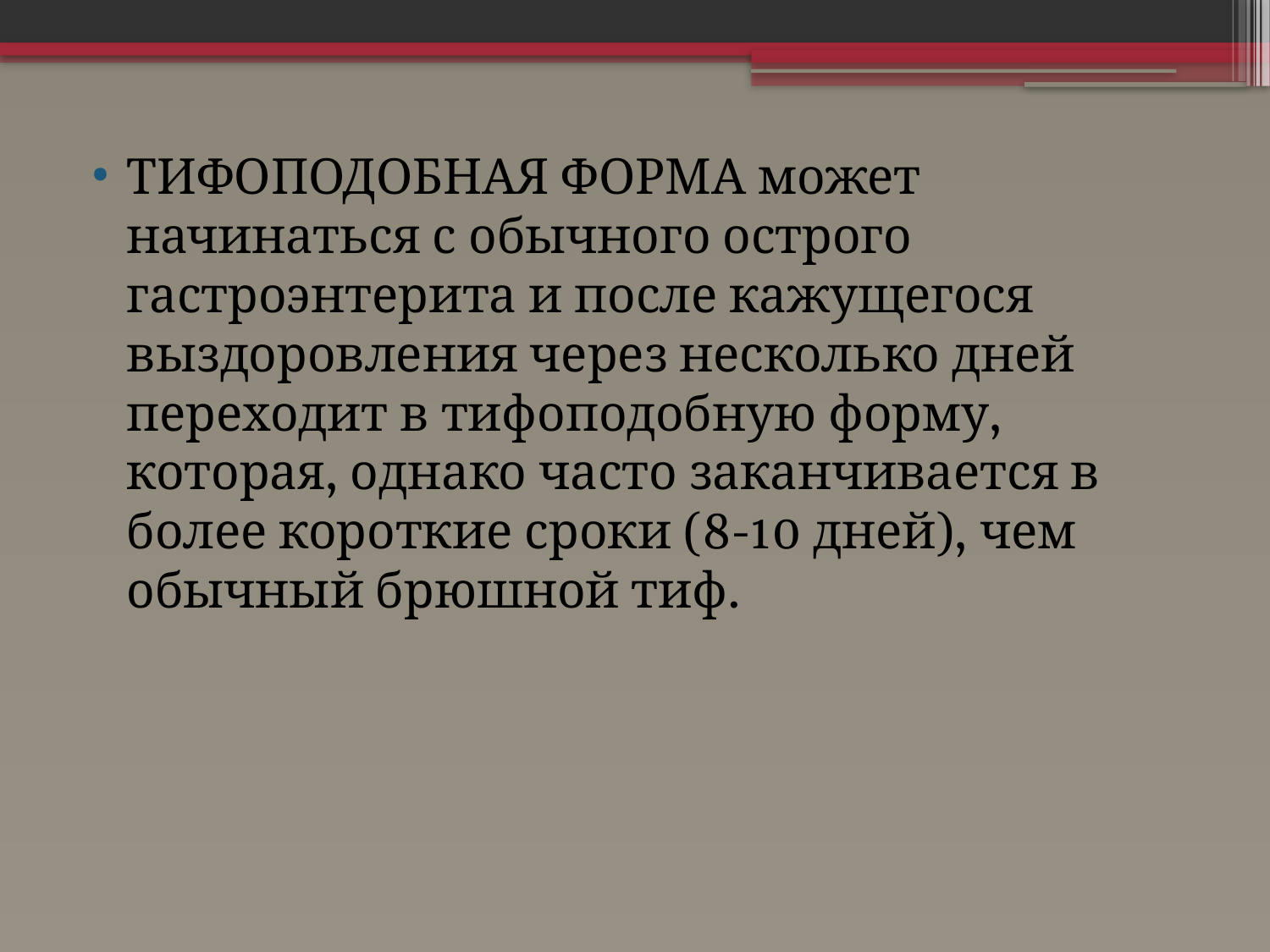

ТИФОПОДОБНАЯ ФОРМА может начинаться с обычного острого гастроэнтерита и после кажущегося выздоровления через несколько дней переходит в тифоподобную форму, которая, однако часто заканчивается в более короткие сроки (8-10 дней), чем обычный брюшной тиф.